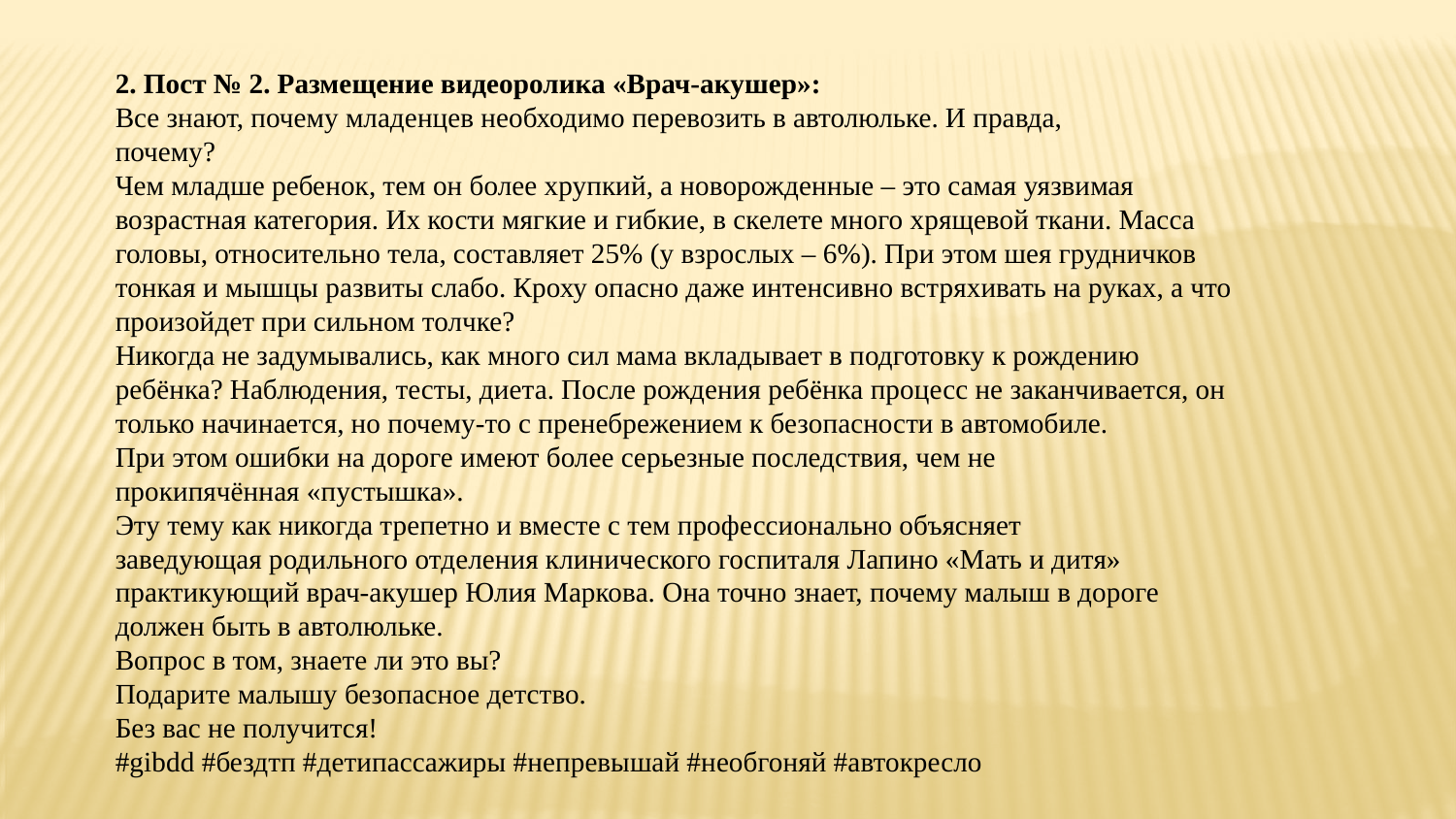

2. Пост № 2. Размещение видеоролика «Врач-акушер»:
Все знают, почему младенцев необходимо перевозить в автолюльке. И правда,
почему?
Чем младше ребенок, тем он более хрупкий, а новорожденные – это самая уязвимая
возрастная категория. Их кости мягкие и гибкие, в скелете много хрящевой ткани. Масса
головы, относительно тела, составляет 25% (у взрослых – 6%). При этом шея грудничков
тонкая и мышцы развиты слабо. Кроху опасно даже интенсивно встряхивать на руках, а что
произойдет при сильном толчке?
Никогда не задумывались, как много сил мама вкладывает в подготовку к рождению
ребёнка? Наблюдения, тесты, диета. После рождения ребёнка процесс не заканчивается, он
только начинается, но почему-то с пренебрежением к безопасности в автомобиле.
При этом ошибки на дороге имеют более серьезные последствия, чем не
прокипячённая «пустышка».
Эту тему как никогда трепетно и вместе с тем профессионально объясняет
заведующая родильного отделения клинического госпиталя Лапино «Мать и дитя»
практикующий врач-акушер Юлия Маркова. Она точно знает, почему малыш в дороге
должен быть в автолюльке.
Вопрос в том, знаете ли это вы?
Подарите малышу безопасное детство.
Без вас не получится!
#gibdd #бездтп #детипассажиры #непревышай #необгоняй #автокресло